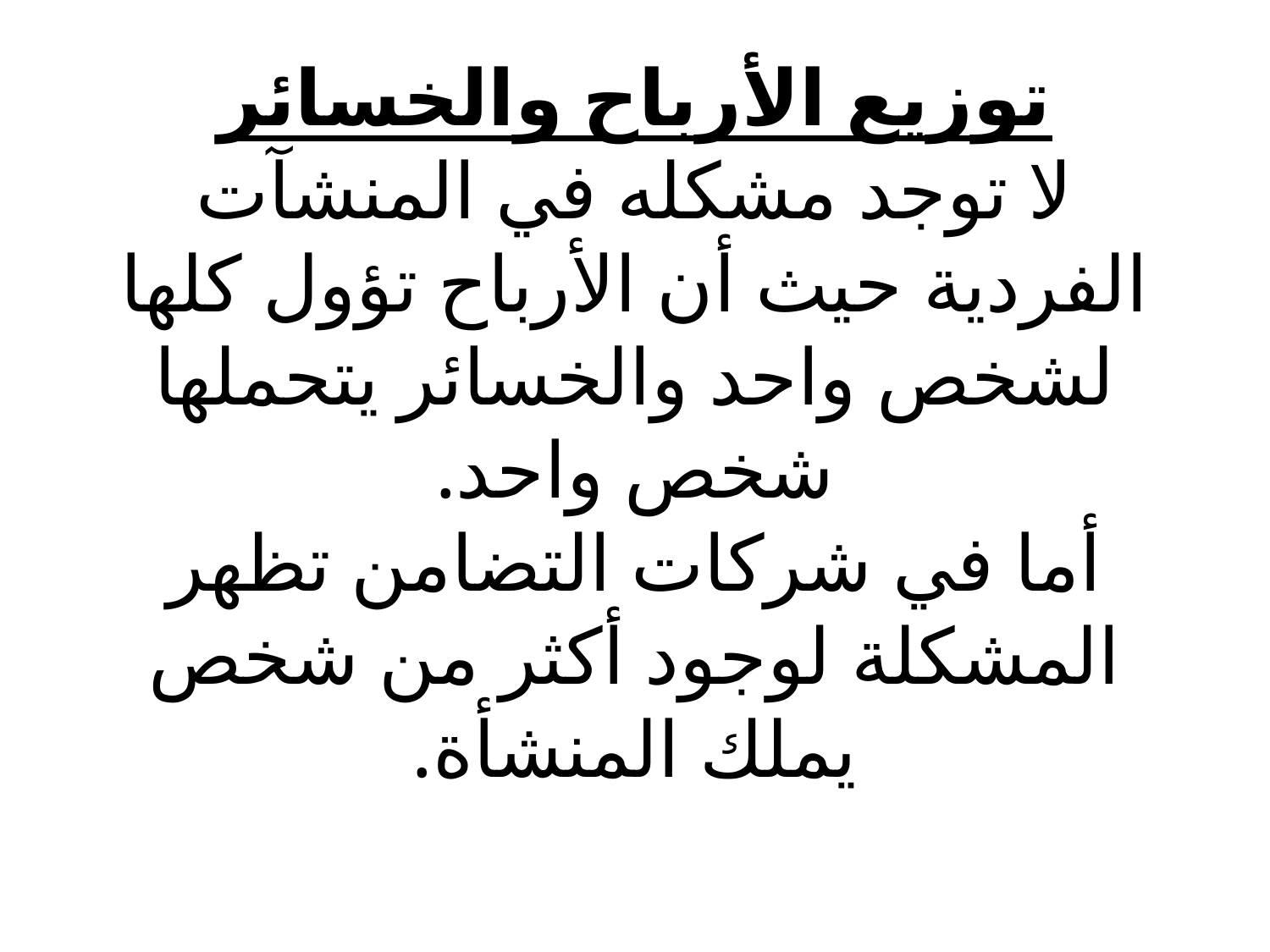

# توزيع الأرباح والخسائر لا توجد مشكله في المنشآت الفردية حيث أن الأرباح تؤول كلها لشخص واحد والخسائر يتحملها شخص واحد. أما في شركات التضامن تظهر المشكلة لوجود أكثر من شخص يملك المنشأة.